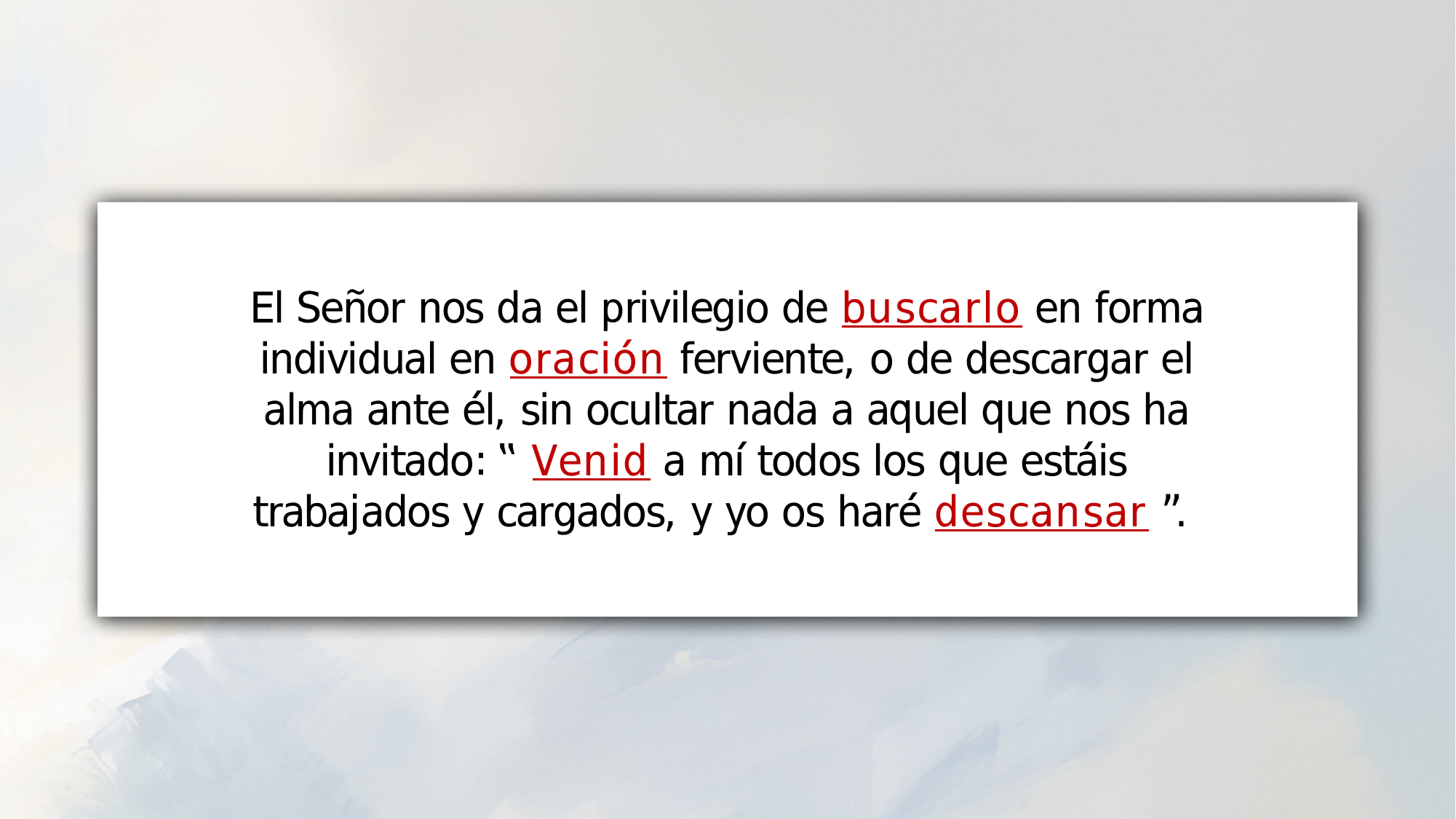

El Señor nos da el privilegio de buscarlo en forma individual en oración ferviente, o de descargar el alma ante él, sin ocultar nada a aquel que nos ha invitado: “ Venid a mí todos los que estáis trabajados y cargados, y yo os haré descansar ”.